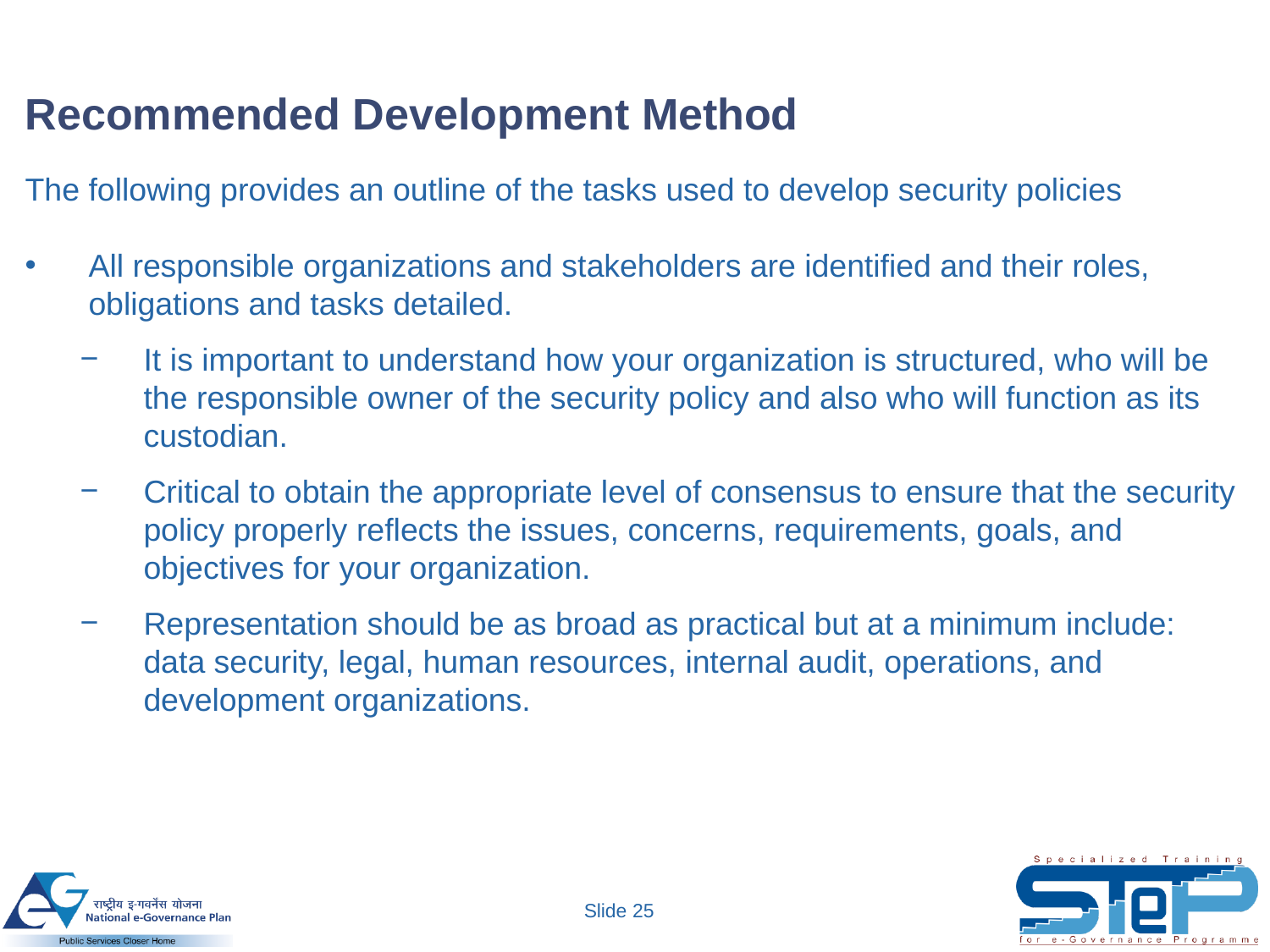

# Recommended Development Method
The following provides an outline of the tasks used to develop security policies

All responsible organizations and stakeholders are identified and their roles, obligations and tasks detailed.
It is important to understand how your organization is structured, who will be the responsible owner of the security policy and also who will function as its custodian.
Critical to obtain the appropriate level of consensus to ensure that the security policy properly reflects the issues, concerns, requirements, goals, and objectives for your organization.
Representation should be as broad as practical but at a minimum include: data security, legal, human resources, internal audit, operations, and development organizations.